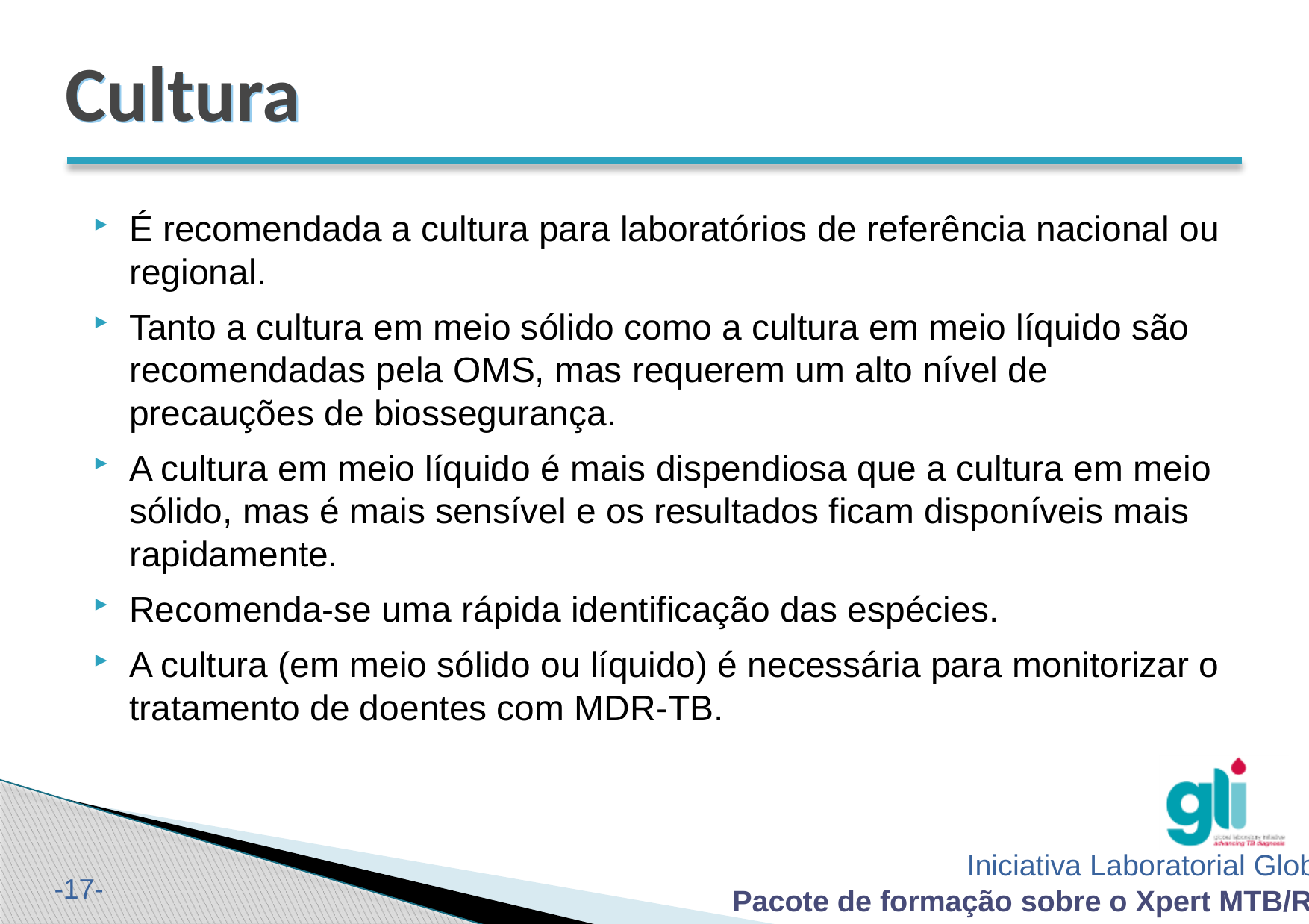

# Cultura
É recomendada a cultura para laboratórios de referência nacional ou regional.
Tanto a cultura em meio sólido como a cultura em meio líquido são recomendadas pela OMS, mas requerem um alto nível de precauções de biossegurança.
A cultura em meio líquido é mais dispendiosa que a cultura em meio sólido, mas é mais sensível e os resultados ficam disponíveis mais rapidamente.
Recomenda-se uma rápida identificação das espécies.
A cultura (em meio sólido ou líquido) é necessária para monitorizar o tratamento de doentes com MDR-TB.